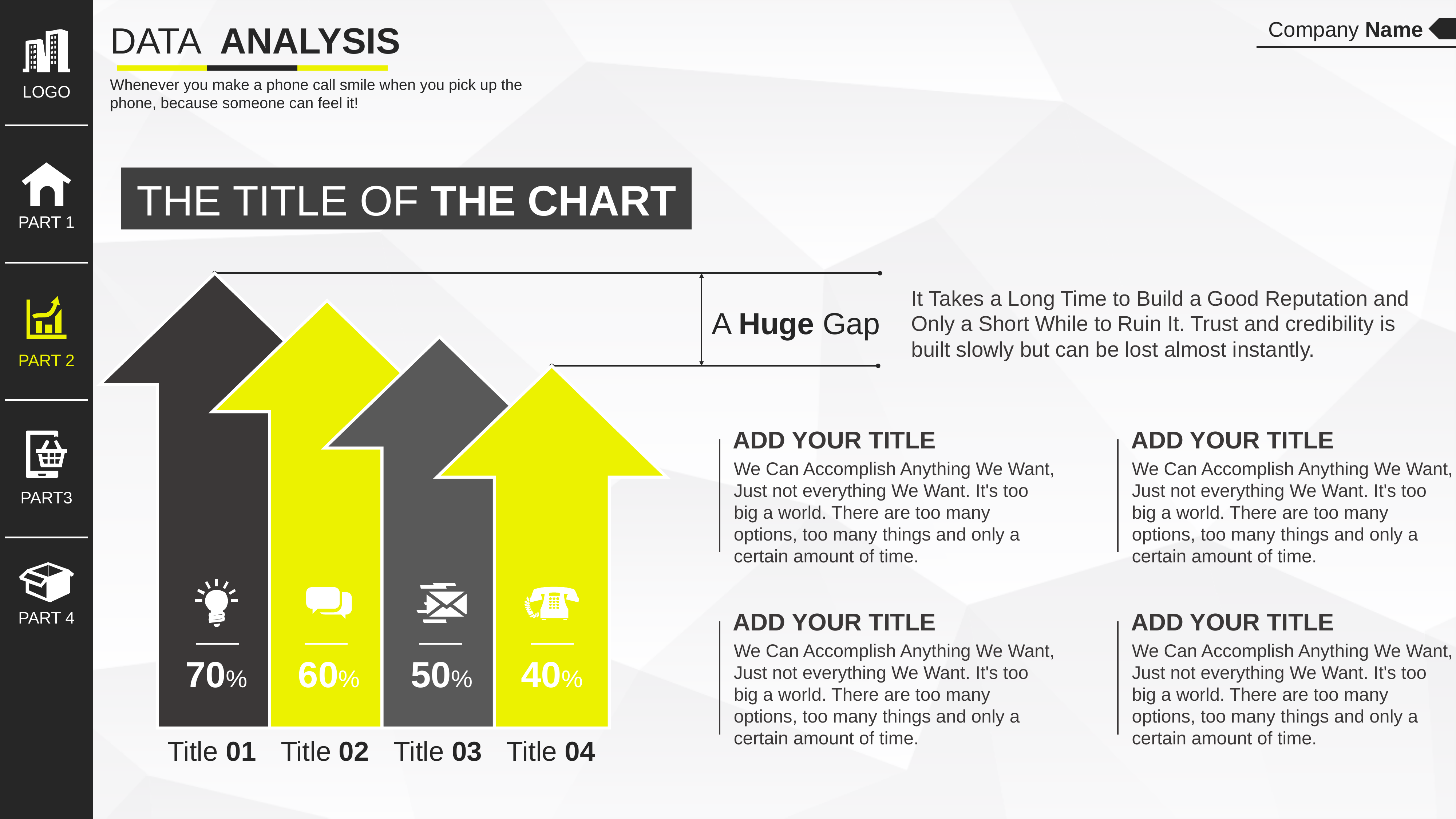

LOGO

PART 1

PART 2

PART3

PART 4
Company Name

DATA  ANALYSIS

Whenever you make a phone call smile when you pick up the phone, because someone can feel it!
THE TITLE OF THE CHART

70%

It Takes a Long Time to Build a Good Reputation and Only a Short While to Ruin It. Trust and credibility is built slowly but can be lost almost instantly.
A Huge Gap

60%

50%

40%

ADD YOUR TITLE
We Can Accomplish Anything We Want, Just not everything We Want. It's too big a world. There are too many options, too many things and only a certain amount of time.

ADD YOUR TITLE
We Can Accomplish Anything We Want, Just not everything We Want. It's too big a world. There are too many options, too many things and only a certain amount of time.

ADD YOUR TITLE
We Can Accomplish Anything We Want, Just not everything We Want. It's too big a world. There are too many options, too many things and only a certain amount of time.

ADD YOUR TITLE
We Can Accomplish Anything We Want, Just not everything We Want. It's too big a world. There are too many options, too many things and only a certain amount of time.

Title 01
Title 02
Title 03
Title 04